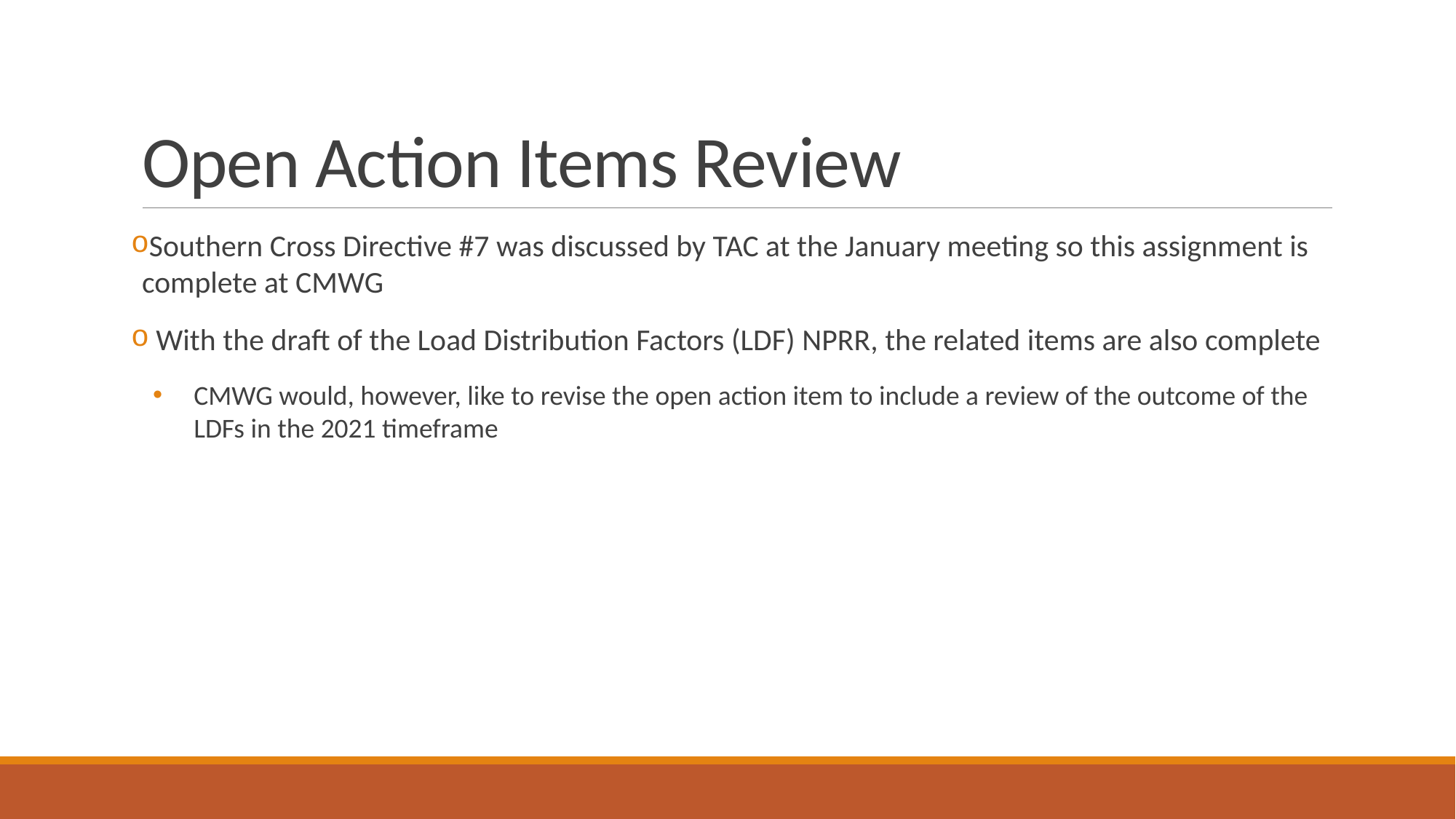

# Open Action Items Review
Southern Cross Directive #7 was discussed by TAC at the January meeting so this assignment is complete at CMWG
 With the draft of the Load Distribution Factors (LDF) NPRR, the related items are also complete
CMWG would, however, like to revise the open action item to include a review of the outcome of the LDFs in the 2021 timeframe